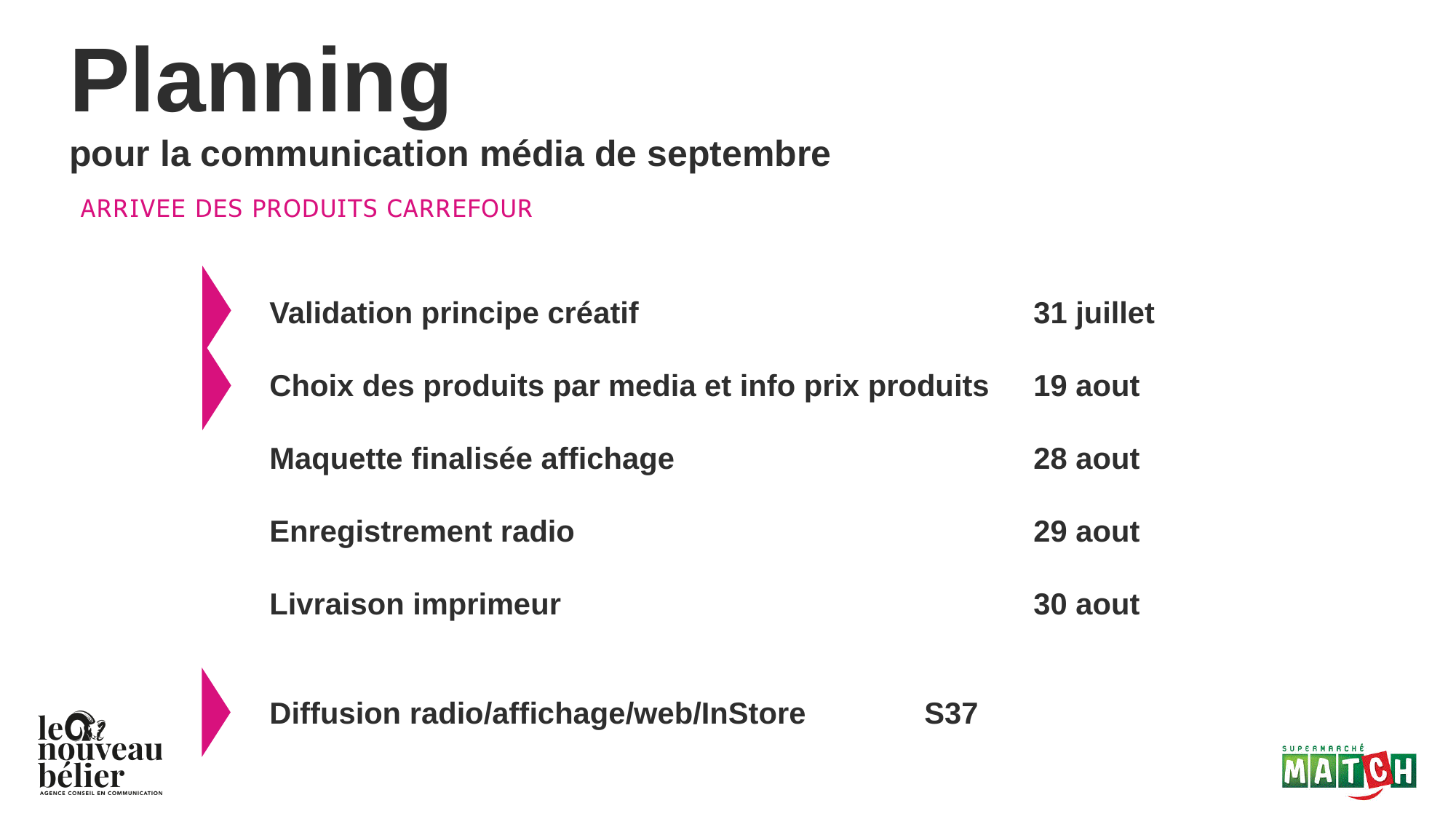

Planning
pour la communication média de septembre
ARRIVEE DES PRODUITS CARREFOUR
Validation principe créatif				31 juillet

Choix des produits par media et info prix produits 	19 aout

Maquette finalisée affichage	 			28 aout

Enregistrement radio					29 aout

Livraison imprimeur  					30 aout

Diffusion radio/affichage/web/InStore		S37

Radio :
une communication générique sur l’arrivée des MDC en rayon
mais avec une réassurance sur les atouts de Match qui ne changent pas.
Affichage – Web- InStore : la preuve par le produit/prix :
Mise en avant d’exemples de produits Carrefour  associé à un prix + mention sur la promesse de gamme  : + de 1000 produits Carrefour…